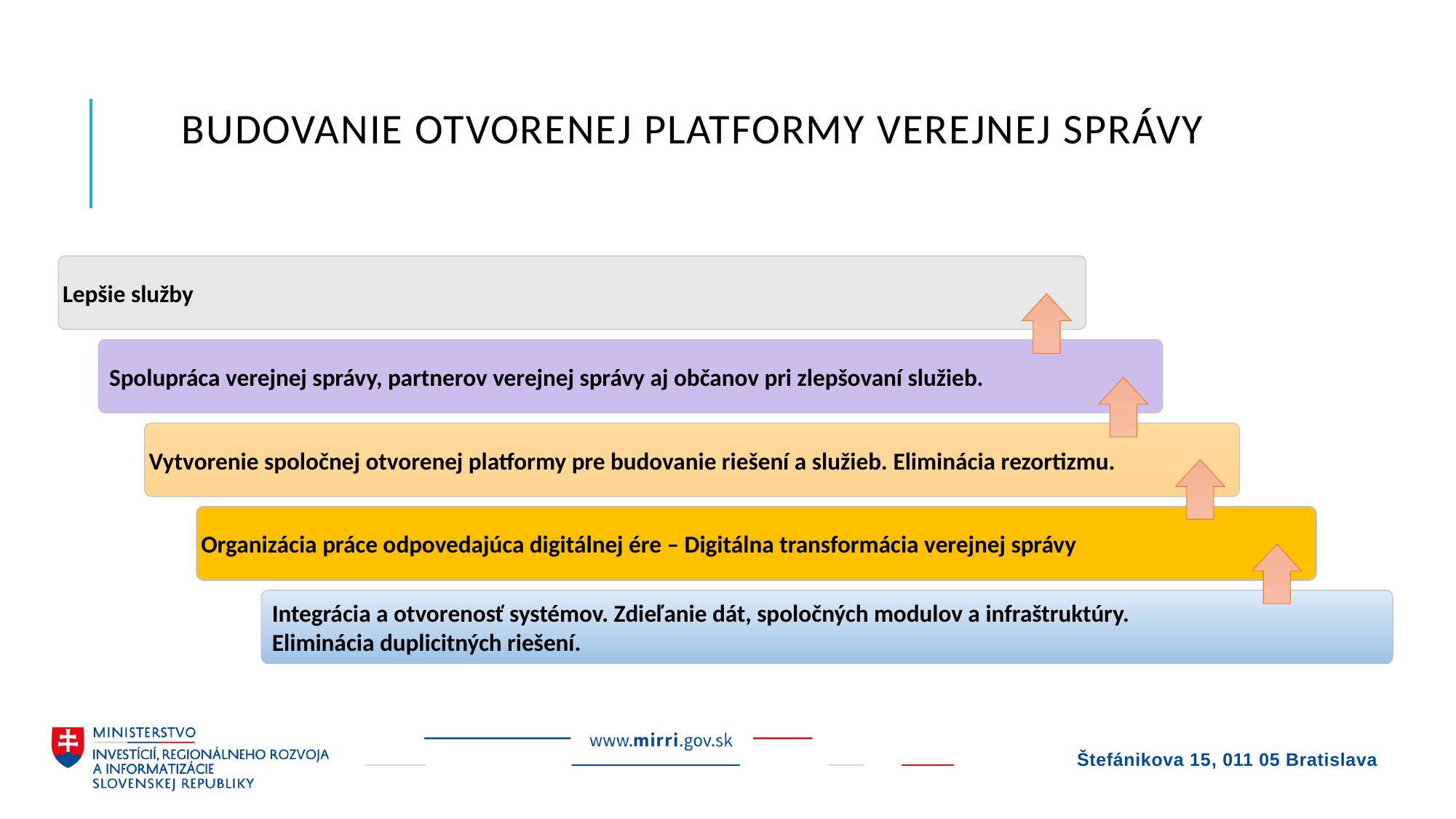

# Budovanie otvorenej platformy verejnej správy
Lepšie služby

Spolupráca verejnej správy, partnerov verejnej správy aj občanov pri zlepšovaní služieb.

Vytvorenie spoločnej otvorenej platformy pre budovanie riešení a služieb. Eliminácia rezortizmu.

Organizácia práce odpovedajúca digitálnej ére – Digitálna transformácia verejnej správy

Integrácia a otvorenosť systémov. Zdieľanie dát, spoločných modulov a infraštruktúry.
Eliminácia duplicitných riešení.